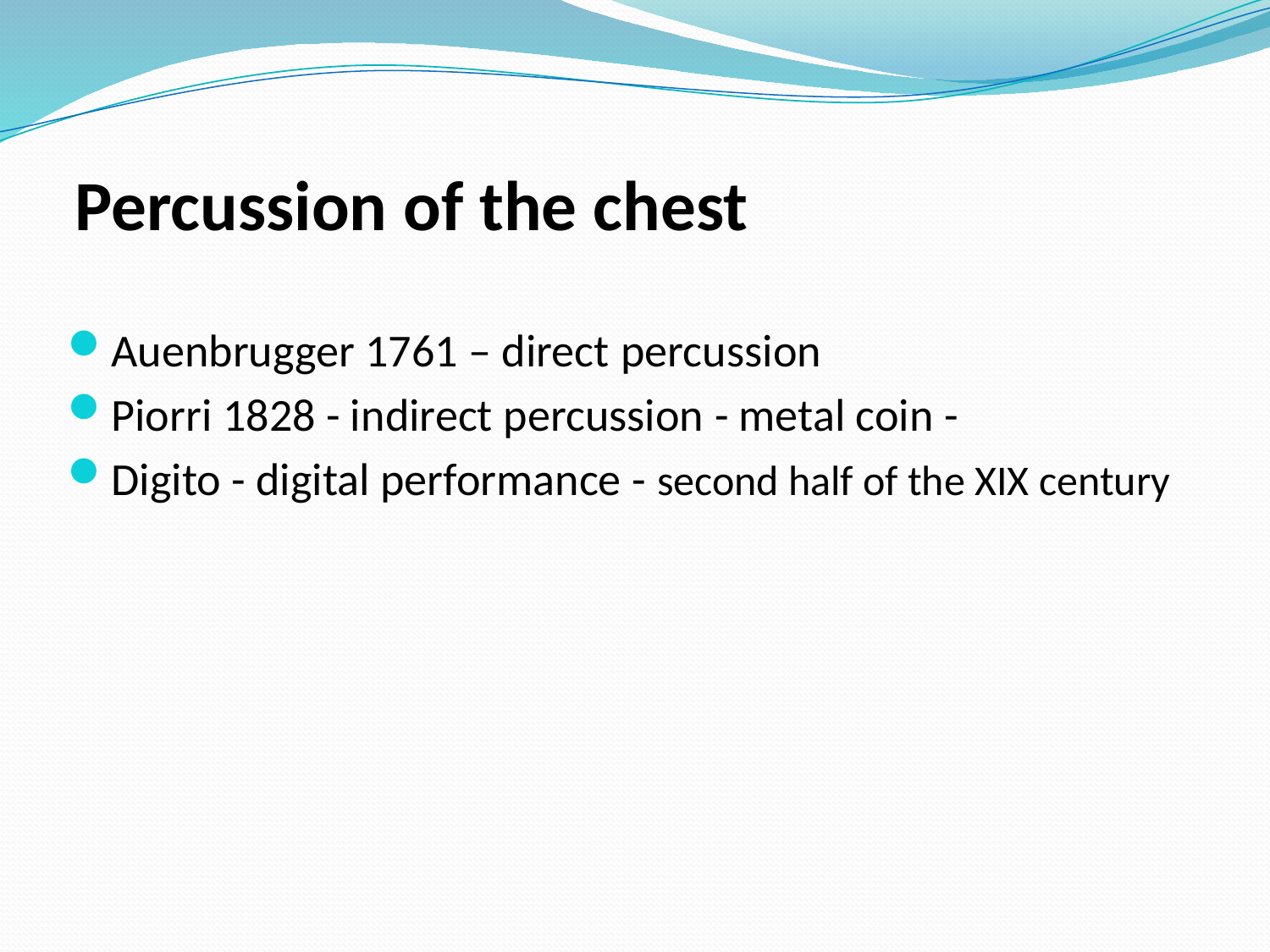

# Percussion of the chest
Auenbrugger 1761 – direct percussion
Piorri 1828 - indirect percussion - metal coin -​​​​​
Digito - digital performance - second half of the XIX century